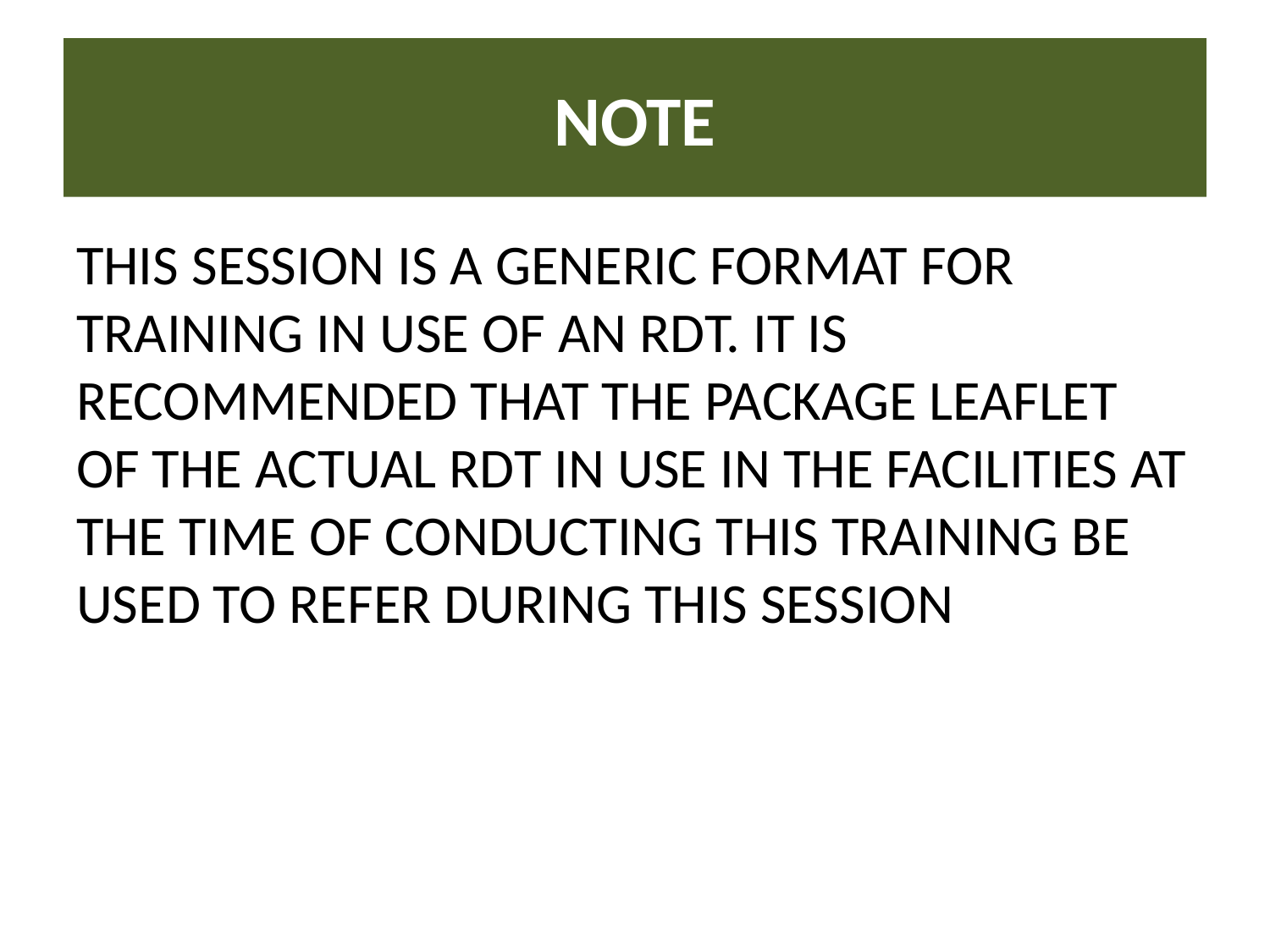

# NOTE
THIS SESSION IS A GENERIC FORMAT FOR TRAINING IN USE OF AN RDT. IT IS RECOMMENDED THAT THE PACKAGE LEAFLET OF THE ACTUAL RDT IN USE IN THE FACILITIES AT THE TIME OF CONDUCTING THIS TRAINING BE USED TO REFER DURING THIS SESSION